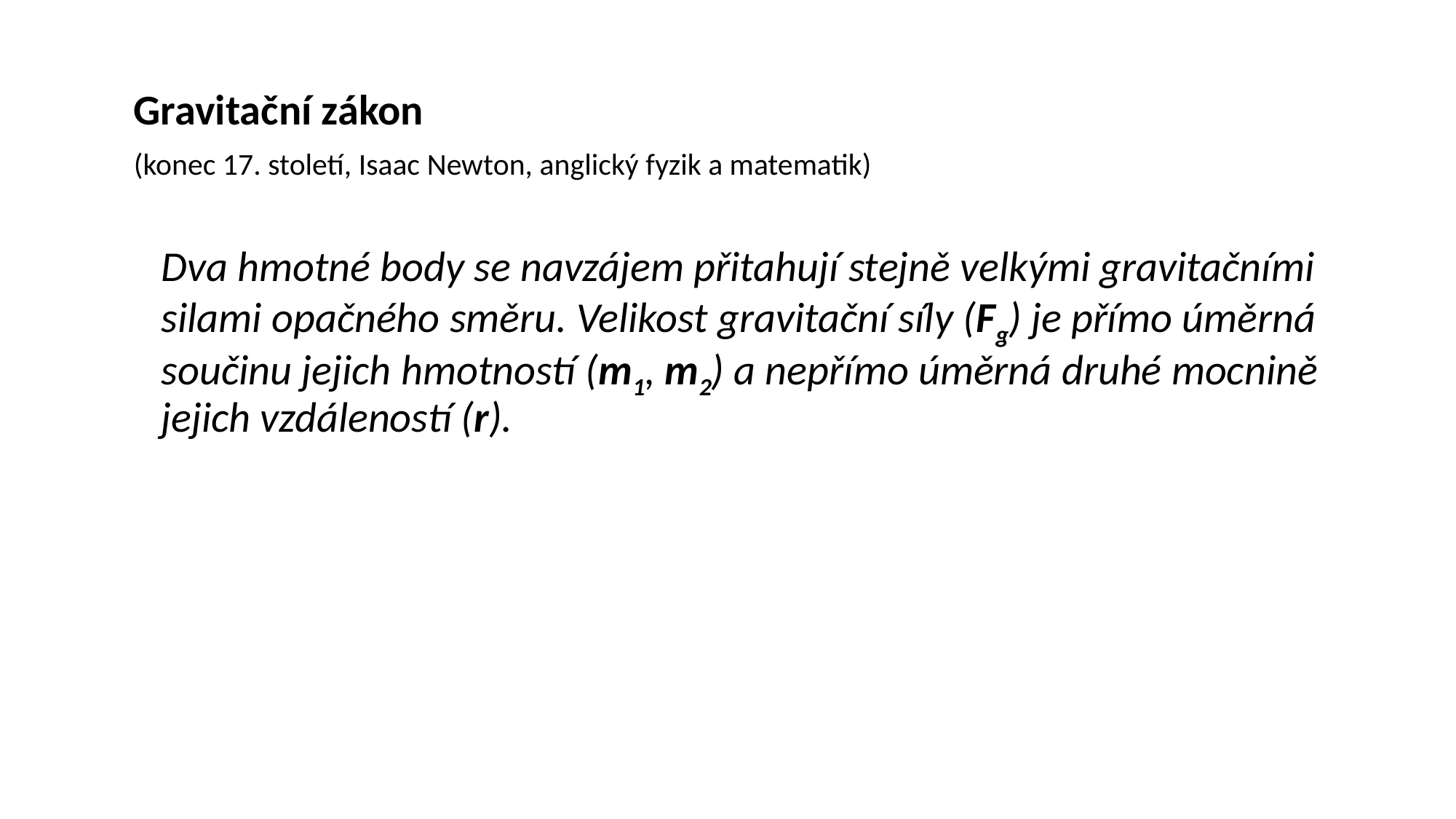

Gravitační zákon
(konec 17. století, Isaac Newton, anglický fyzik a matematik)

	Dva hmotné body se navzájem přitahují stejně velkými gravitačními silami opačného směru. Velikost gravitační síly (Fg) je přímo úměrná součinu jejich hmotností (m1, m2) a nepřímo úměrná druhé mocnině jejich vzdáleností (r).